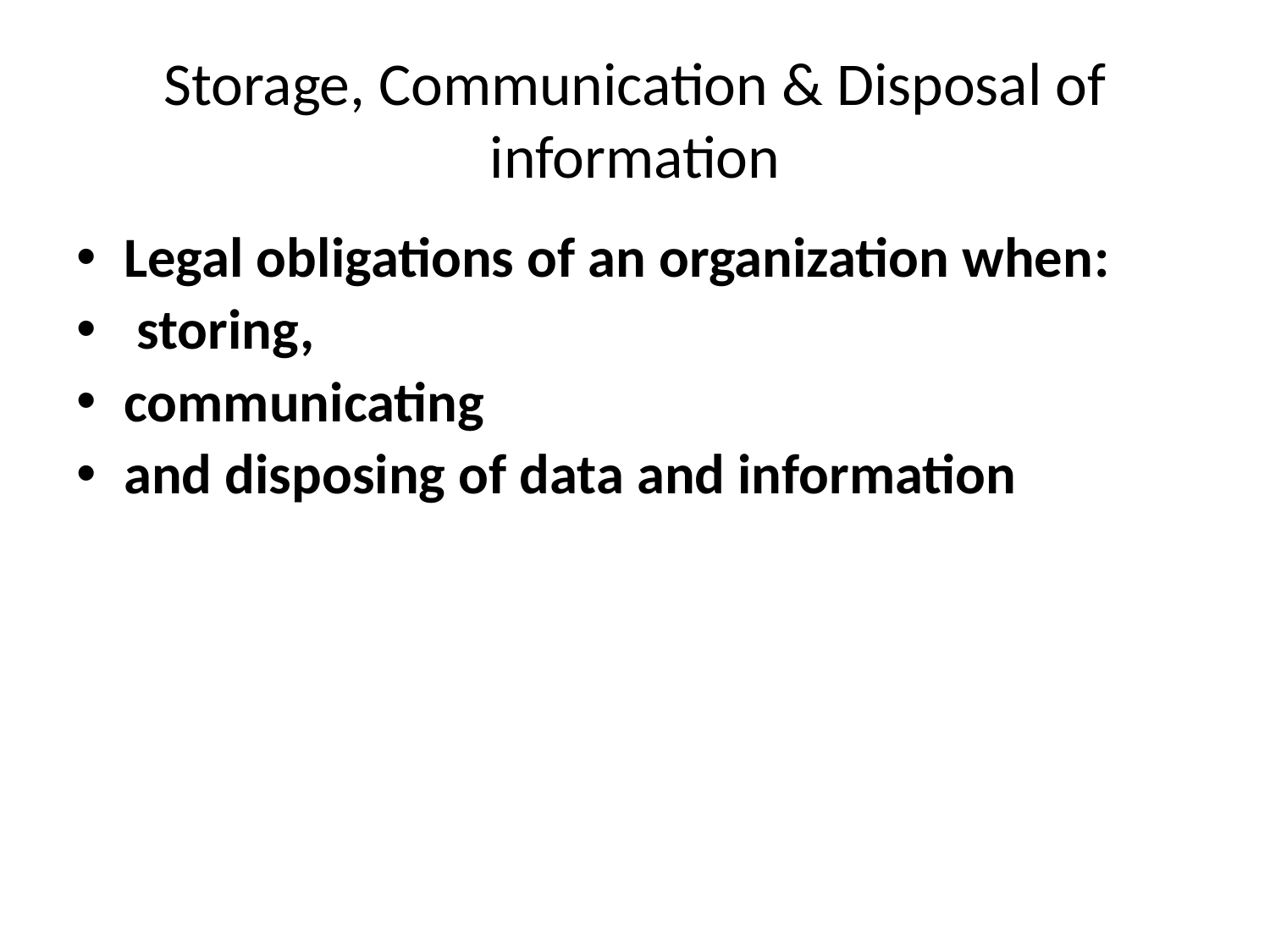

# Storage, Communication & Disposal of information
Legal obligations of an organization when:
 storing,
communicating
and disposing of data and information